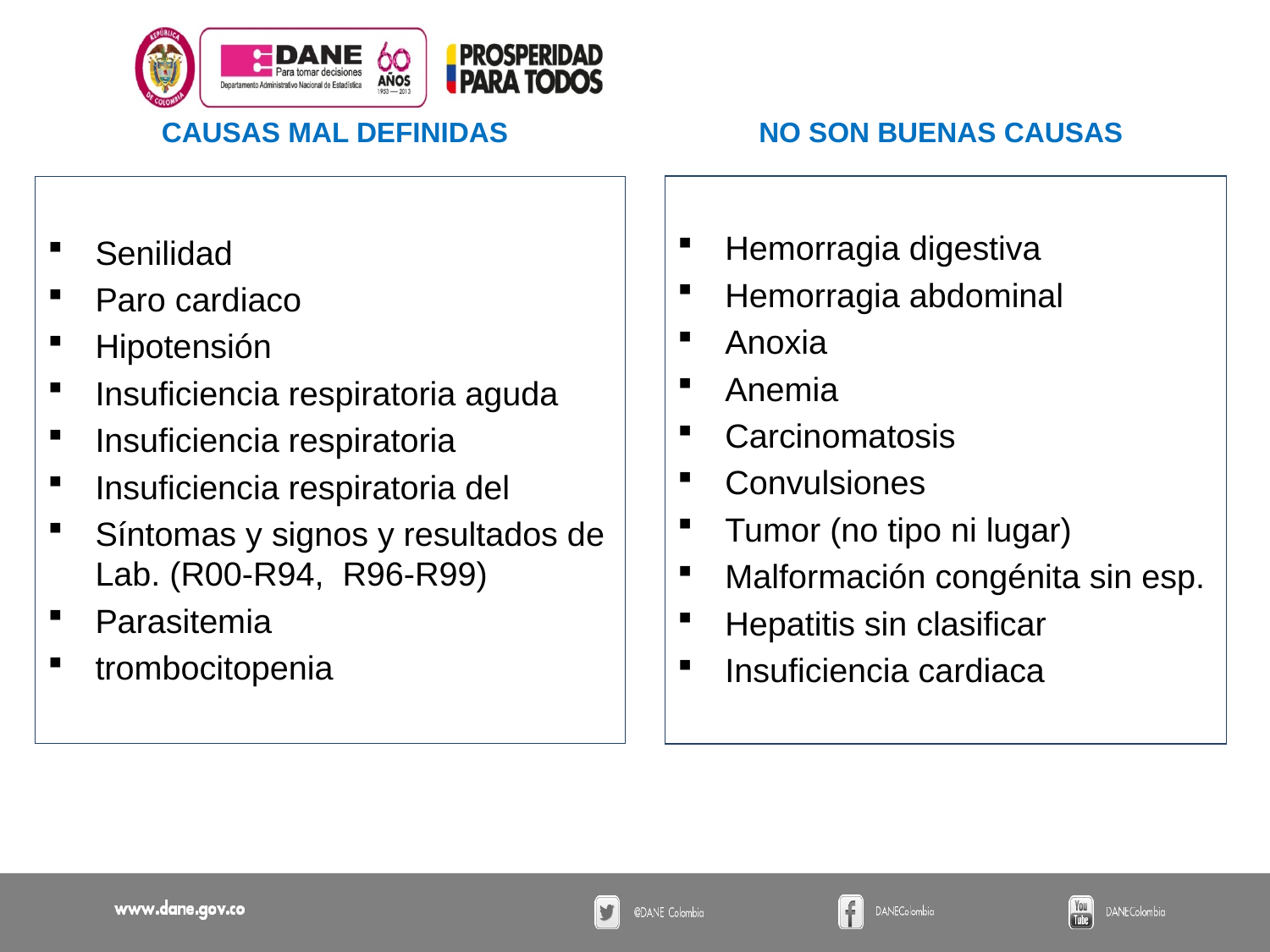

CAUSAS MAL DEFINIDAS
NO SON BUENAS CAUSAS

Senilidad
Paro cardiaco
Hipotensión
Insuficiencia respiratoria aguda
Insuficiencia respiratoria
Insuficiencia respiratoria del
Síntomas y signos y resultados de Lab. (R00-R94,  R96-R99)
Parasitemia
trombocitopenia

Hemorragia digestiva
Hemorragia abdominal
Anoxia
Anemia
Carcinomatosis
Convulsiones
Tumor (no tipo ni lugar)
Malformación congénita sin esp.
Hepatitis sin clasificar
Insuficiencia cardiaca